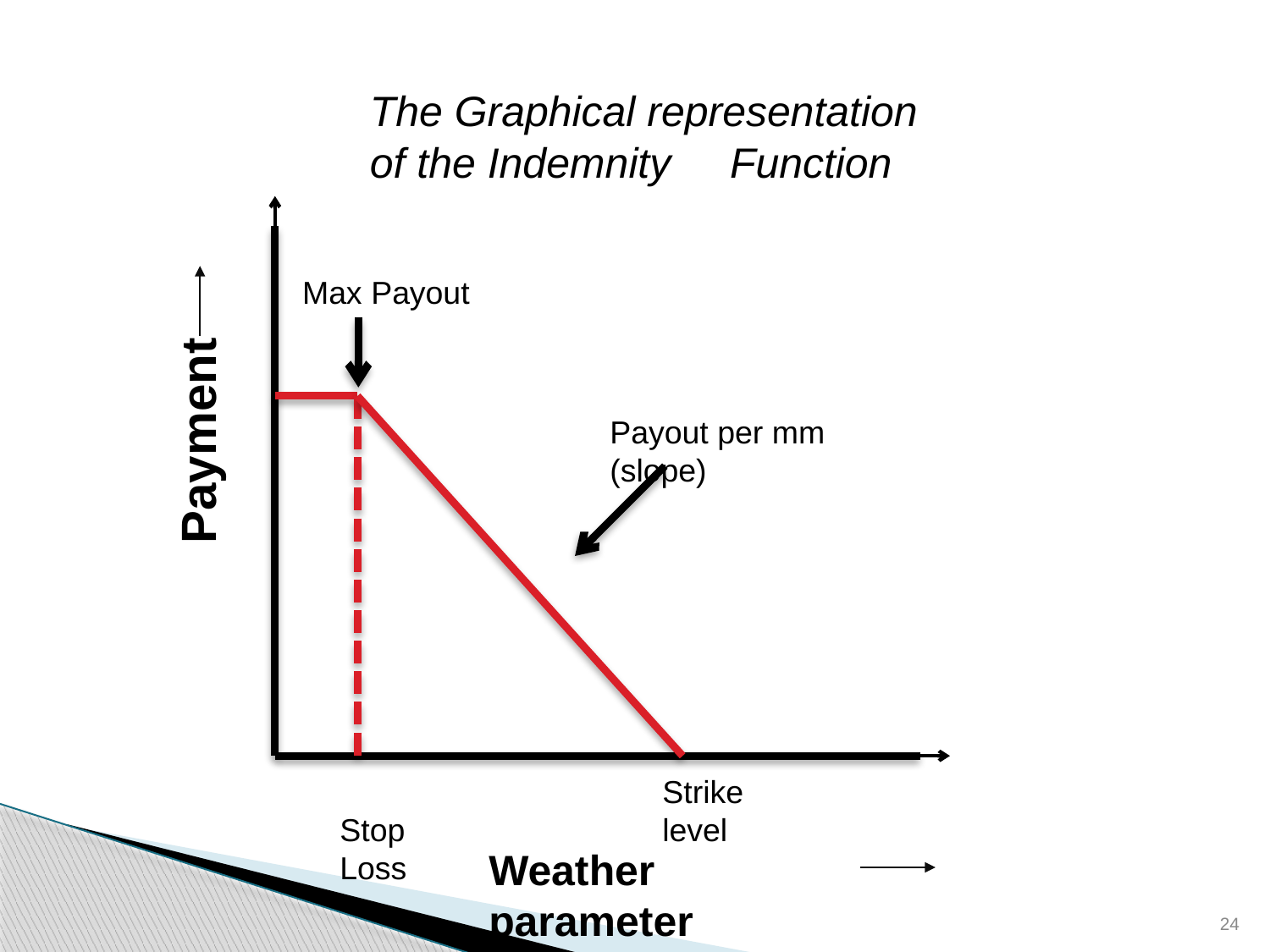

The Graphical representation of the Indemnity     Function
Max Payout
Payment
Payout per mm (slope)
 Stop Loss
Strike level
Weather parameter
24